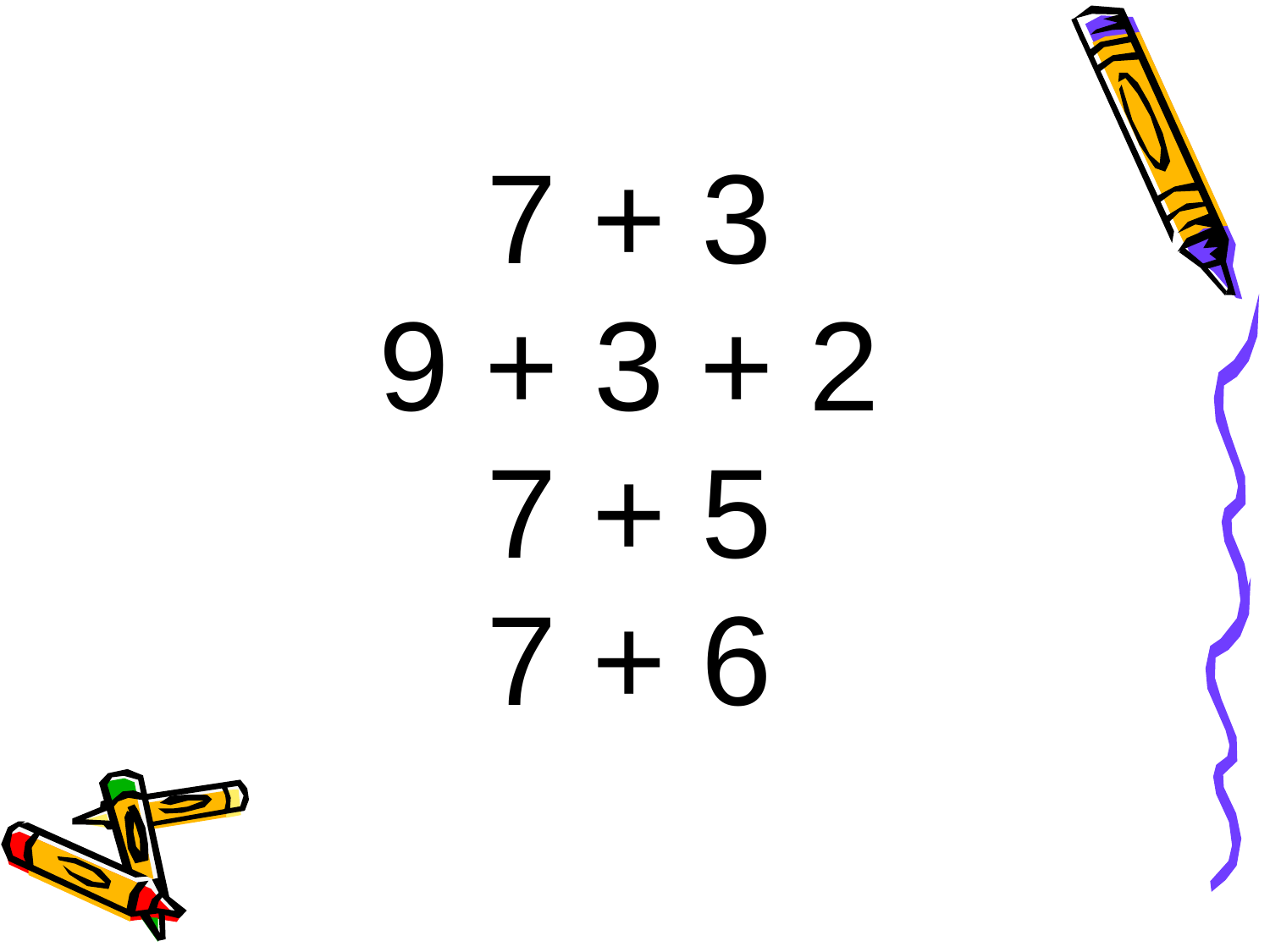

7 + 3
9 + 3 + 2
7 + 5
7 + 6